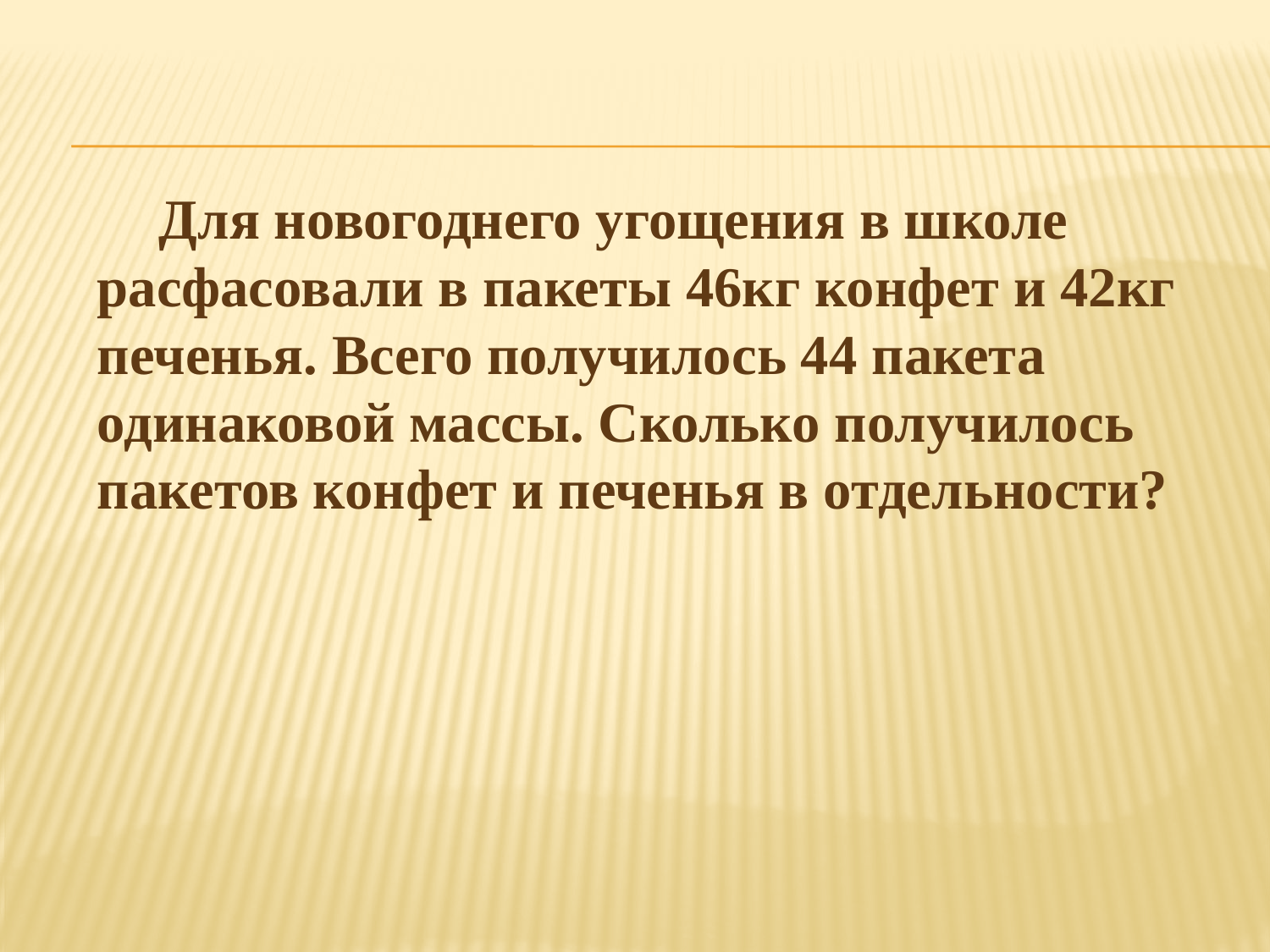

Для новогоднего угощения в школе расфасовали в пакеты 46кг конфет и 42кг печенья. Всего получилось 44 пакета одинаковой массы. Сколько получилось пакетов конфет и печенья в отдельности?